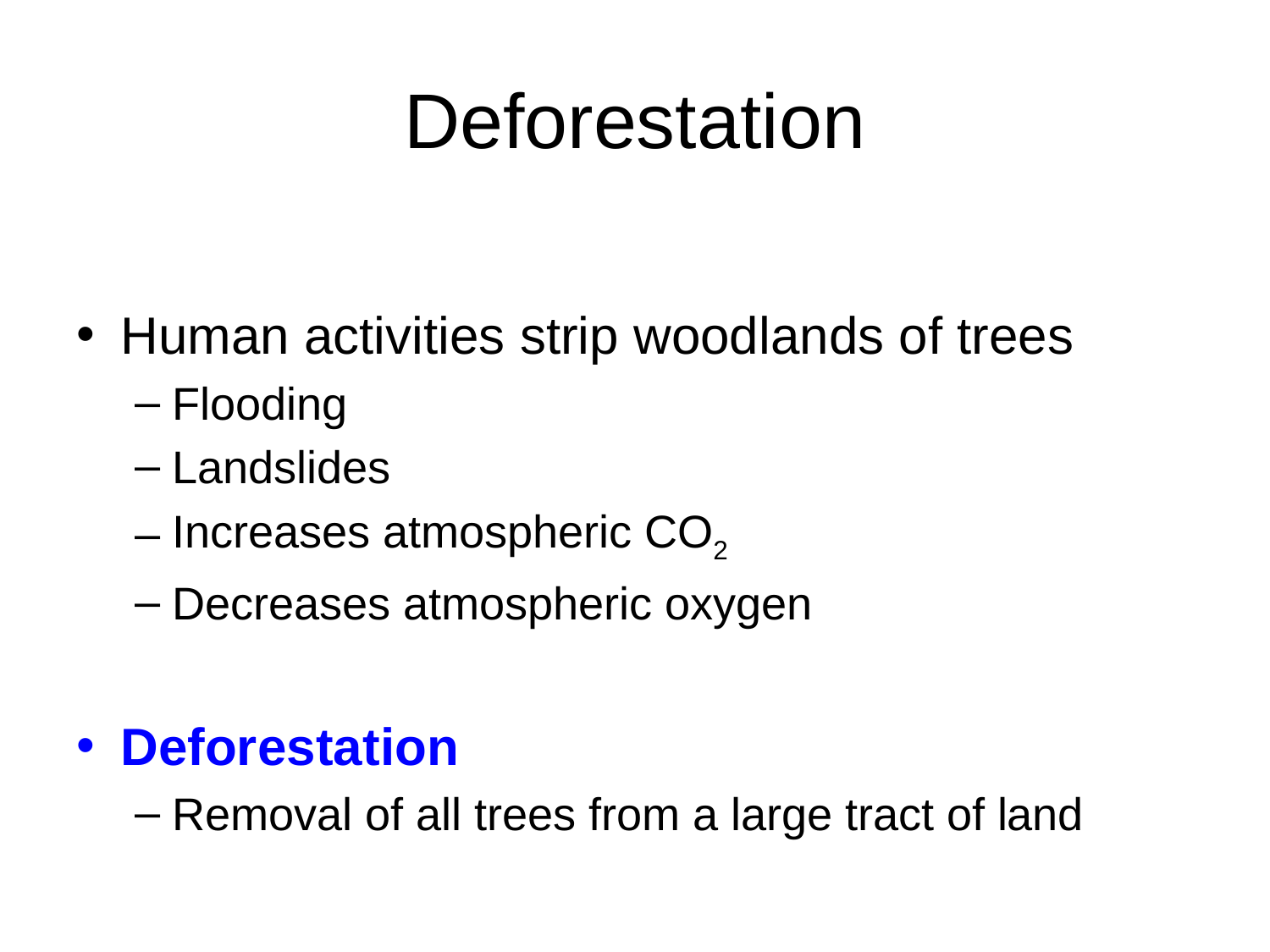

# Deforestation

Human activities strip woodlands of trees
Flooding
Landslides
Increases atmospheric CO2
Decreases atmospheric oxygen

Deforestation
Removal of all trees from a large tract of land